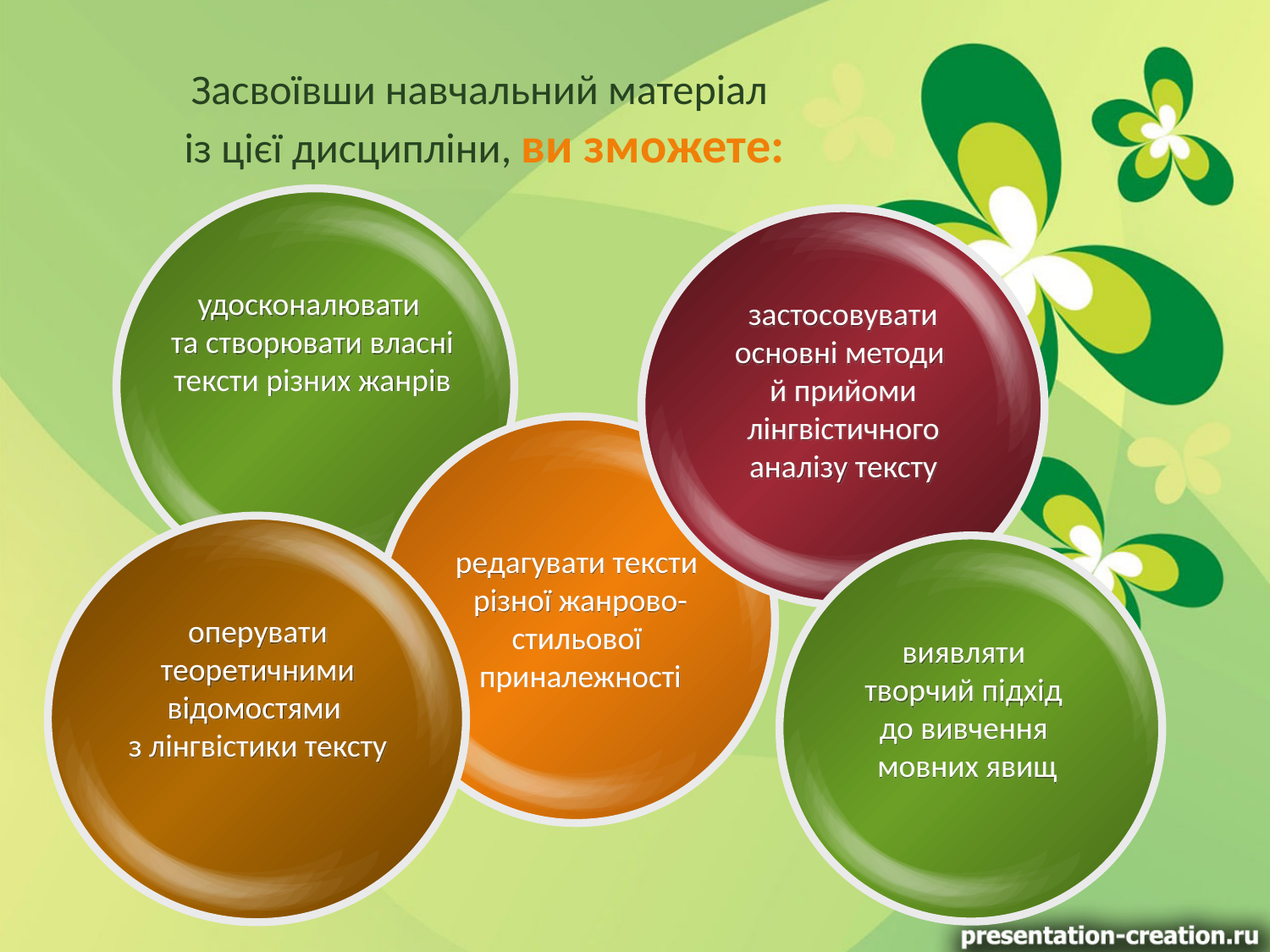

# Засвоївши навчальний матеріал із цієї дисципліни, ви зможете:

удосконалювати
та створювати власні тексти різних жанрів
застосовувати основні методи
й прийоми лінгвістичного аналізу тексту

редагувати тексти
різної жанрово-стильової
приналежності

оперувати теоретичними відомостями
з лінгвістики тексту
виявляти
творчий підхід
до вивчення
мовних явищ